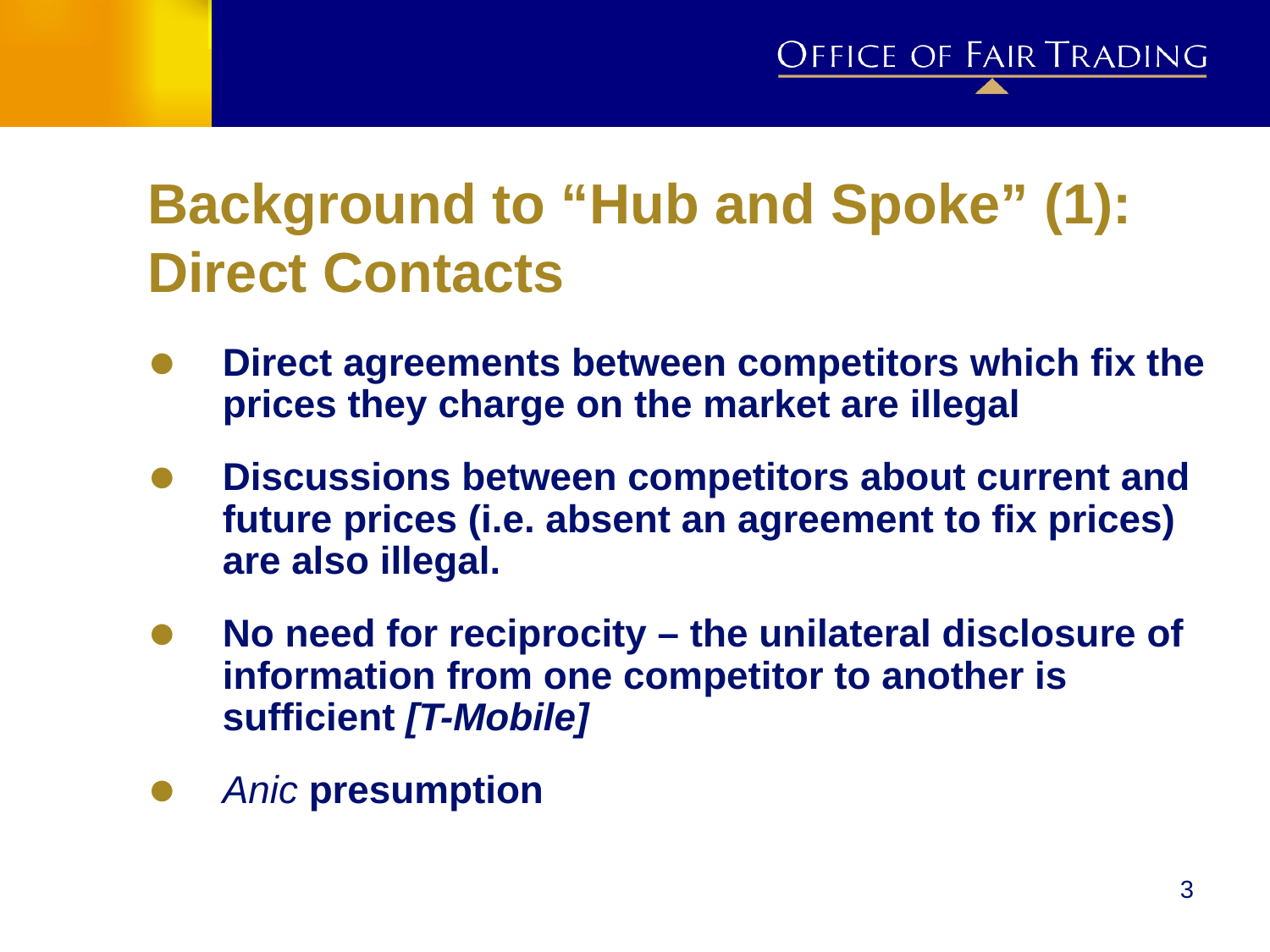

# Background to “Hub and Spoke” (1): Direct Contacts
Direct agreements between competitors which fix the prices they charge on the market are illegal
Discussions between competitors about current and future prices (i.e. absent an agreement to fix prices) are also illegal.
No need for reciprocity – the unilateral disclosure of information from one competitor to another is sufficient [T-Mobile]
Anic presumption
3